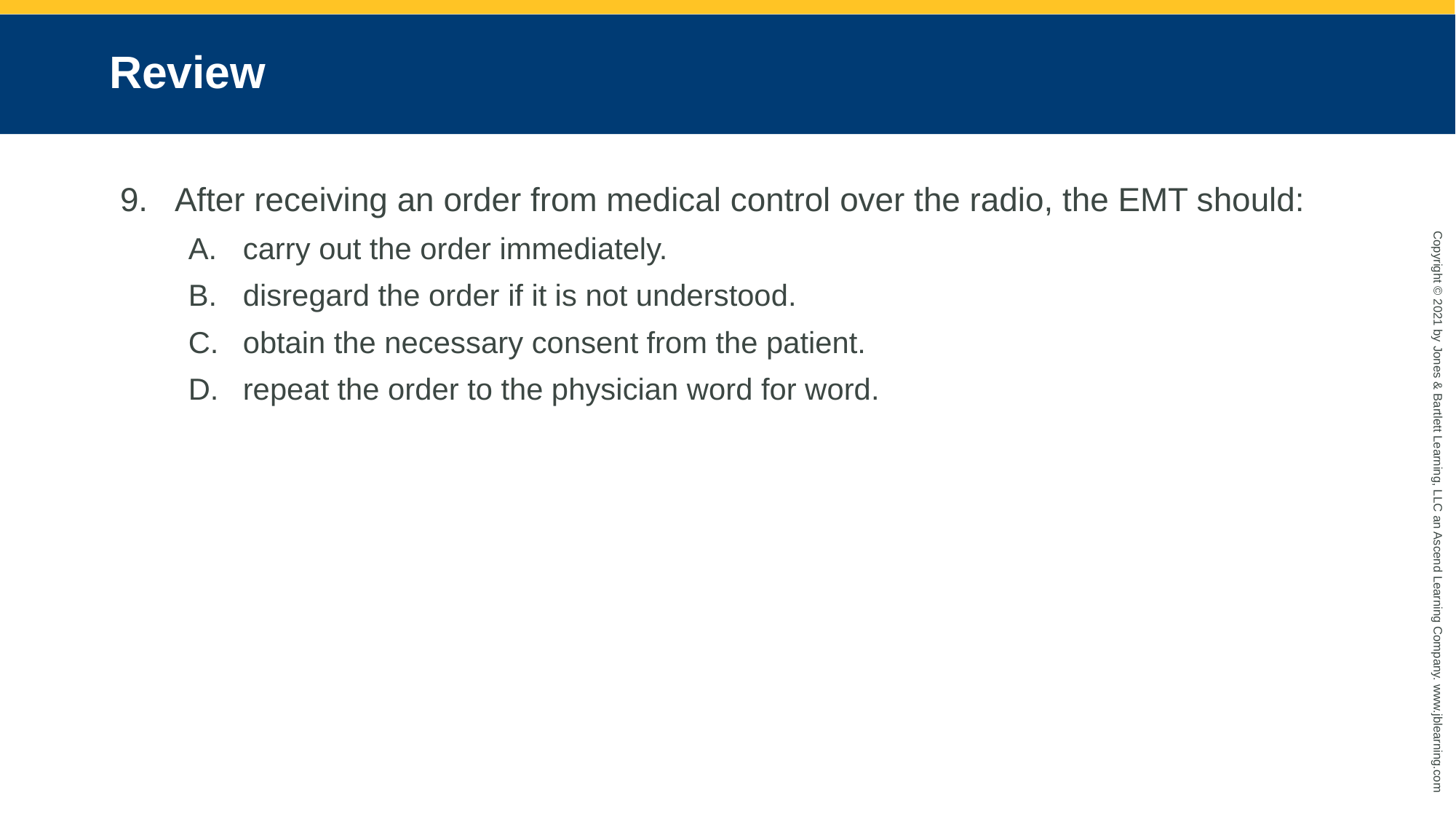

# Review
After receiving an order from medical control over the radio, the EMT should:
carry out the order immediately.
disregard the order if it is not understood.
obtain the necessary consent from the patient.
repeat the order to the physician word for word.